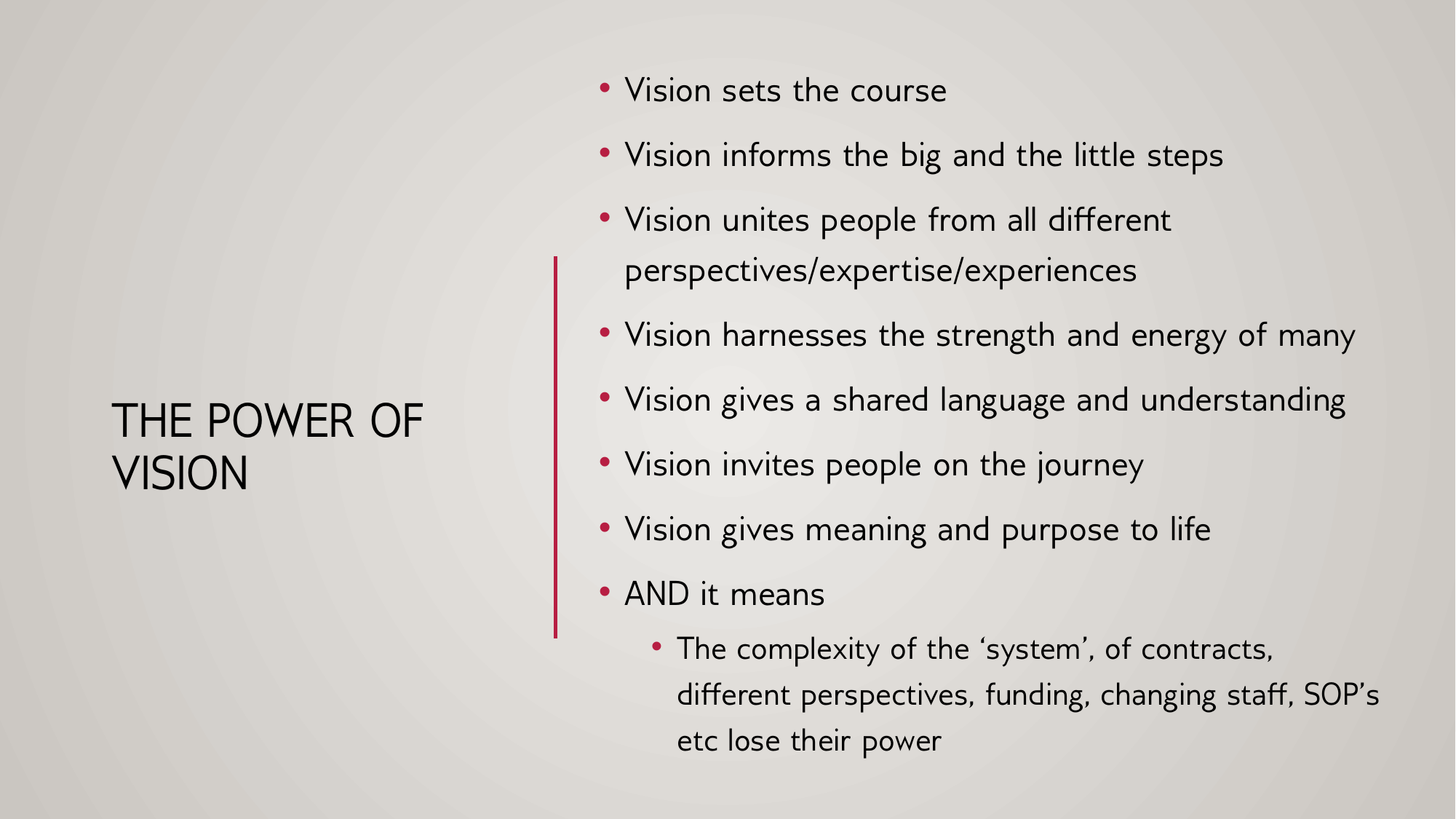

Vision sets the course
Vision informs the big and the little steps
Vision unites people from all different perspectives/expertise/experiences
Vision harnesses the strength and energy of many
Vision gives a shared language and understanding
Vision invites people on the journey
Vision gives meaning and purpose to life
AND it means
The complexity of the ‘system’, of contracts, different perspectives, funding, changing staff, SOP’s etc lose their power
# The power of vision